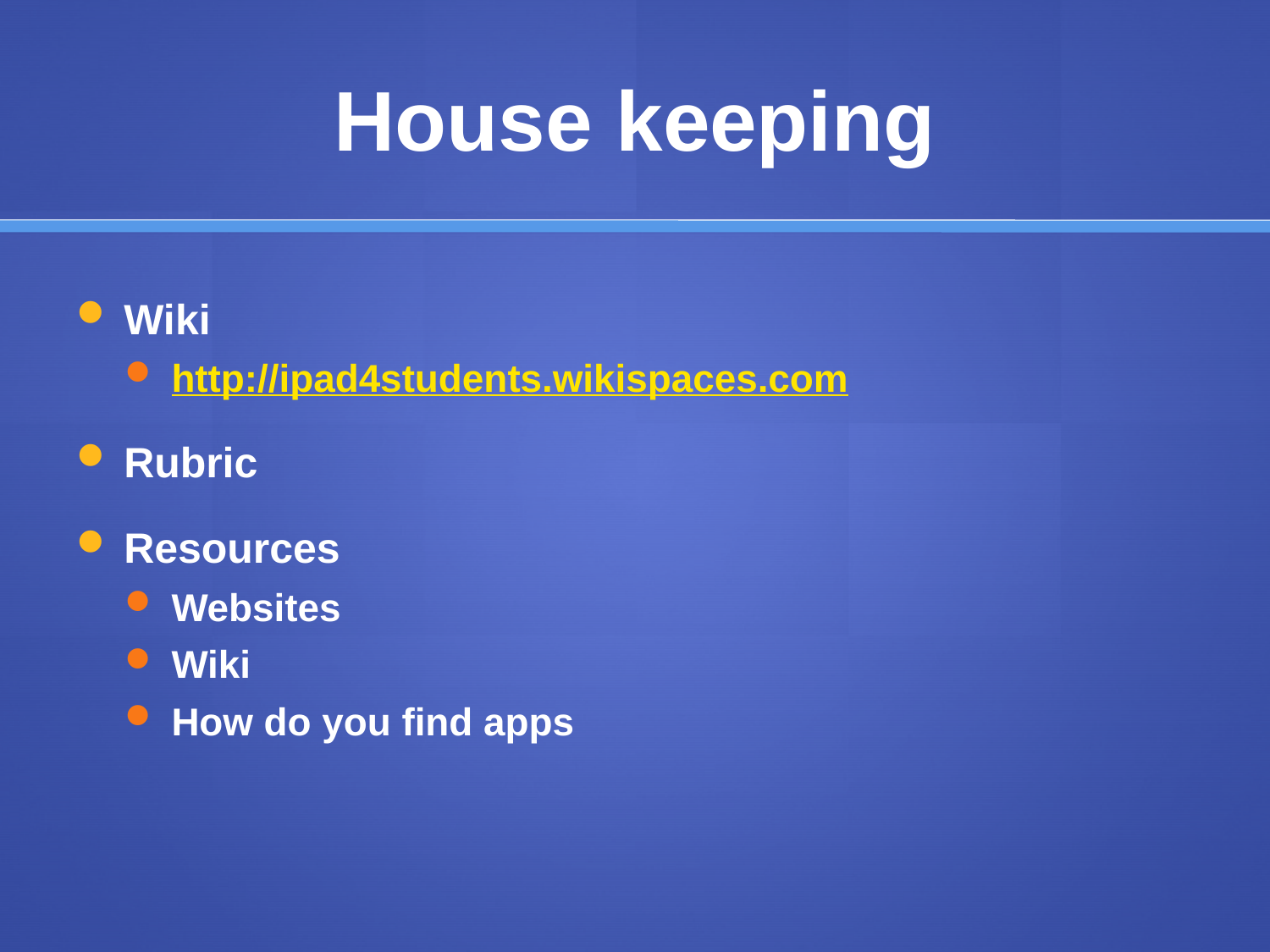

# House keeping
Wiki
http://ipad4students.wikispaces.com
Rubric
Resources
Websites
Wiki
How do you find apps